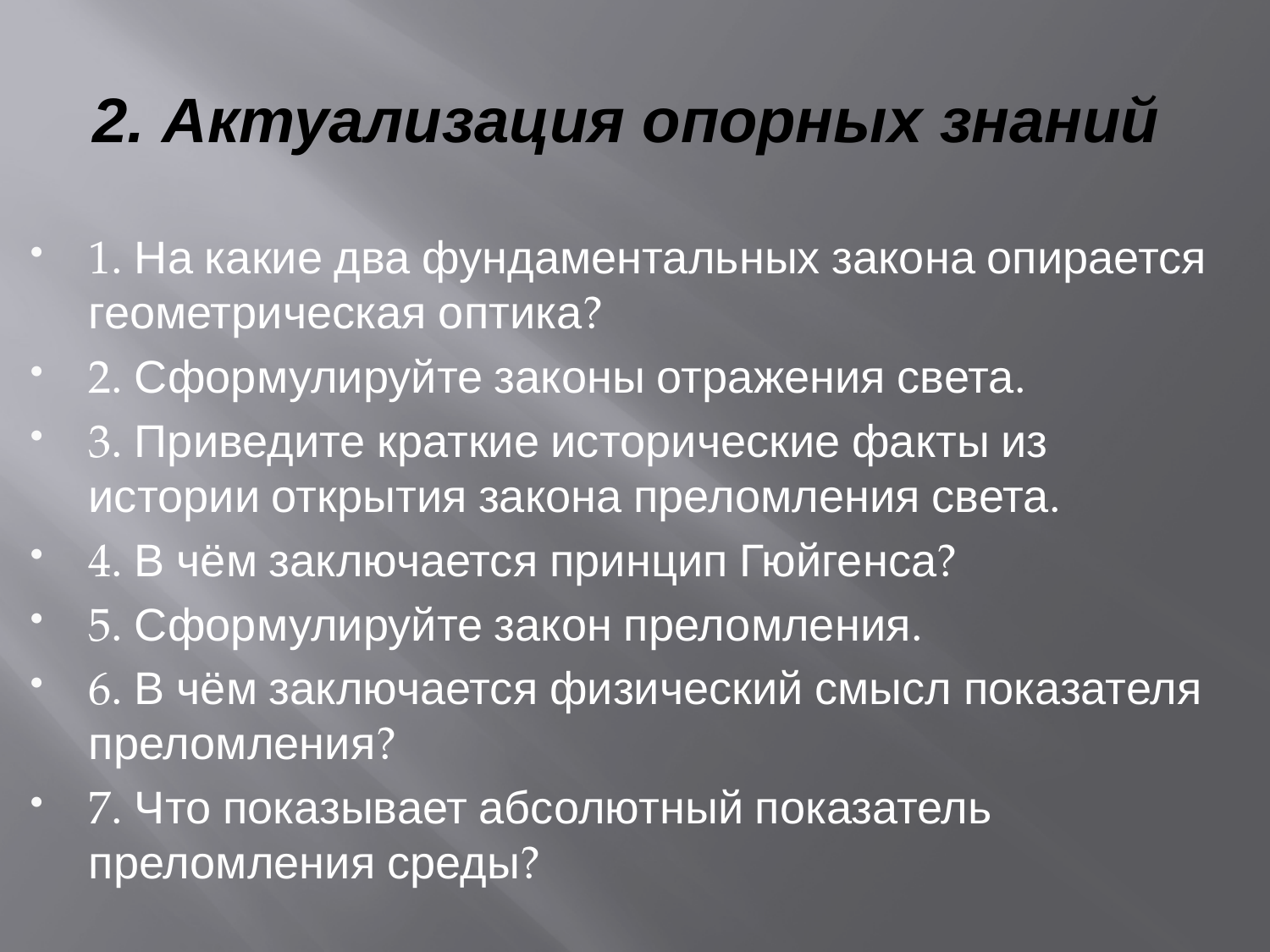

# 2. Актуализация опорных знаний
1. На какие два фундаментальных закона опирается геометрическая оптика?
2. Сформулируйте законы отражения света.
3. Приведите краткие исторические факты из истории открытия закона преломления света.
4. В чём заключается принцип Гюйгенса?
5. Сформулируйте закон преломления.
6. В чём заключается физический смысл показателя преломления?
7. Что показывает абсолютный показатель преломления среды?